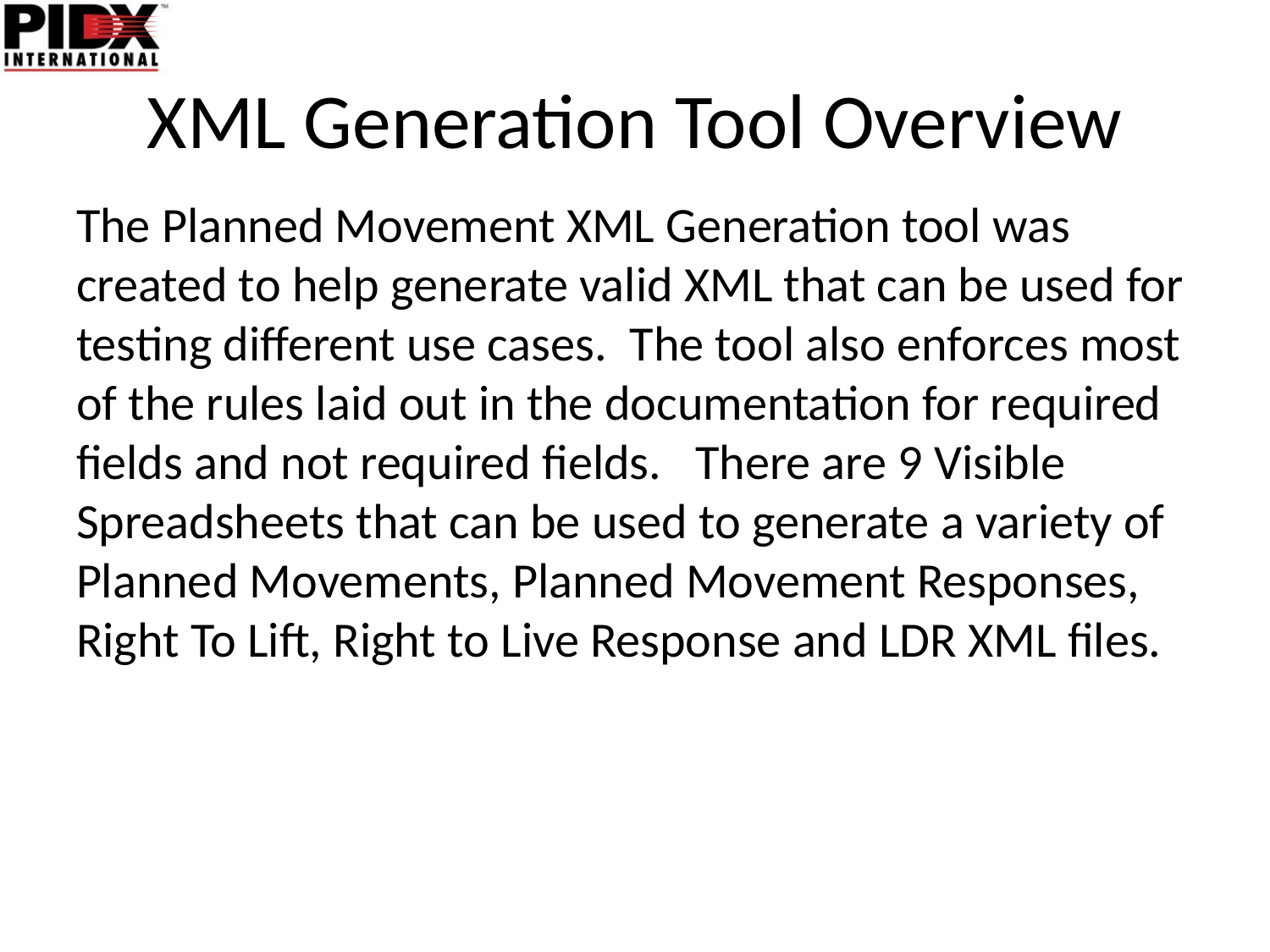

# XML Generation Tool Overview
The Planned Movement XML Generation tool was created to help generate valid XML that can be used for testing different use cases.  The tool also enforces most of the rules laid out in the documentation for required fields and not required fields.   There are 9 Visible Spreadsheets that can be used to generate a variety of Planned Movements, Planned Movement Responses, Right To Lift, Right to Live Response and LDR XML files.